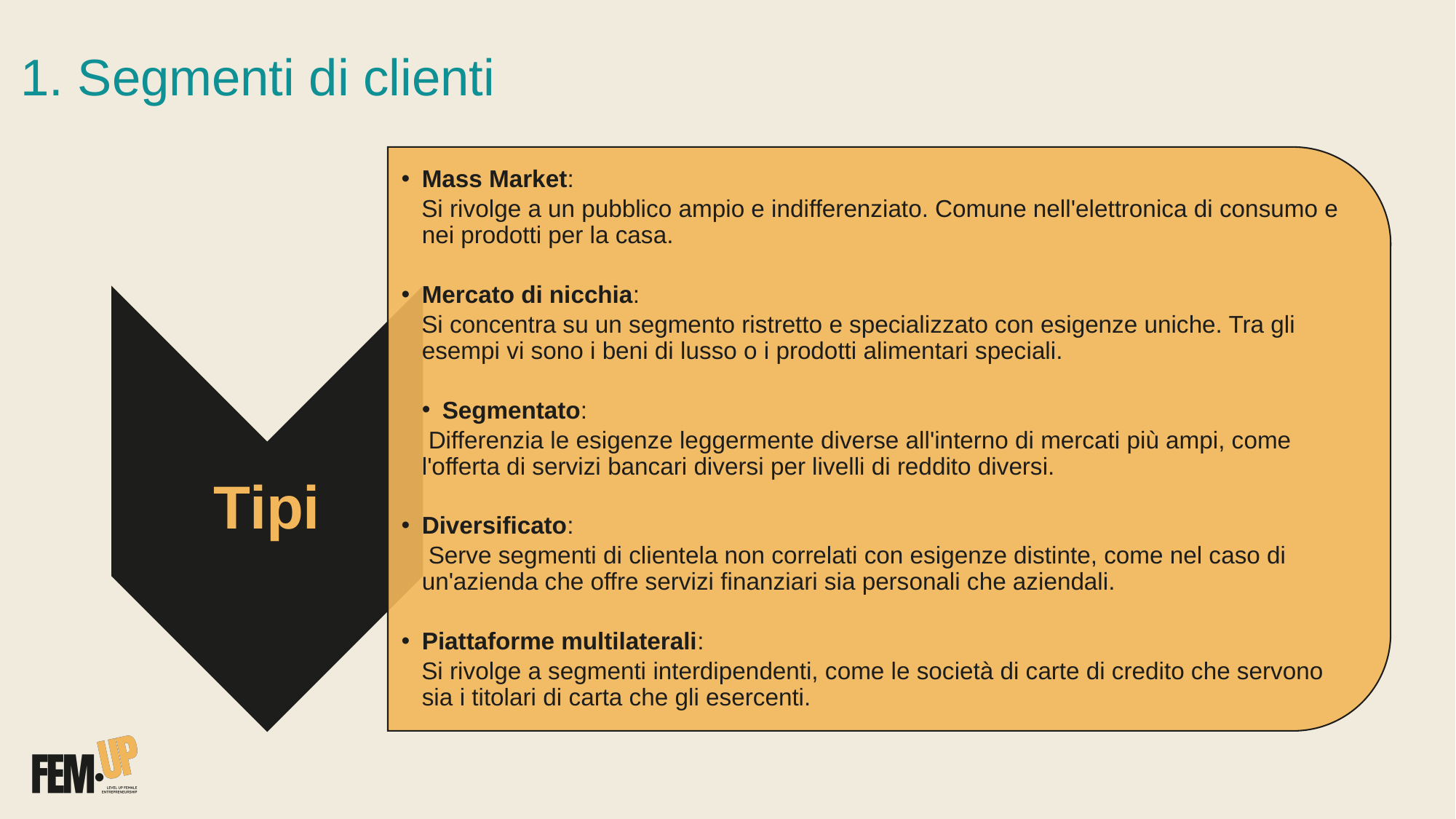

# 1. Segmenti di clienti
Tipi
Mass Market:
   Si rivolge a un pubblico ampio e indifferenziato. Comune nell'elettronica di consumo e nei prodotti per la casa.

Mercato di nicchia:
   Si concentra su un segmento ristretto e specializzato con esigenze uniche. Tra gli esempi vi sono i beni di lusso o i prodotti alimentari speciali.

Segmentato:
    Differenzia le esigenze leggermente diverse all'interno di mercati più ampi, come l'offerta di servizi bancari diversi per livelli di reddito diversi.

Diversificato:
    Serve segmenti di clientela non correlati con esigenze distinte, come nel caso di un'azienda che offre servizi finanziari sia personali che aziendali.

Piattaforme multilaterali:
   Si rivolge a segmenti interdipendenti, come le società di carte di credito che servono sia i titolari di carta che gli esercenti.